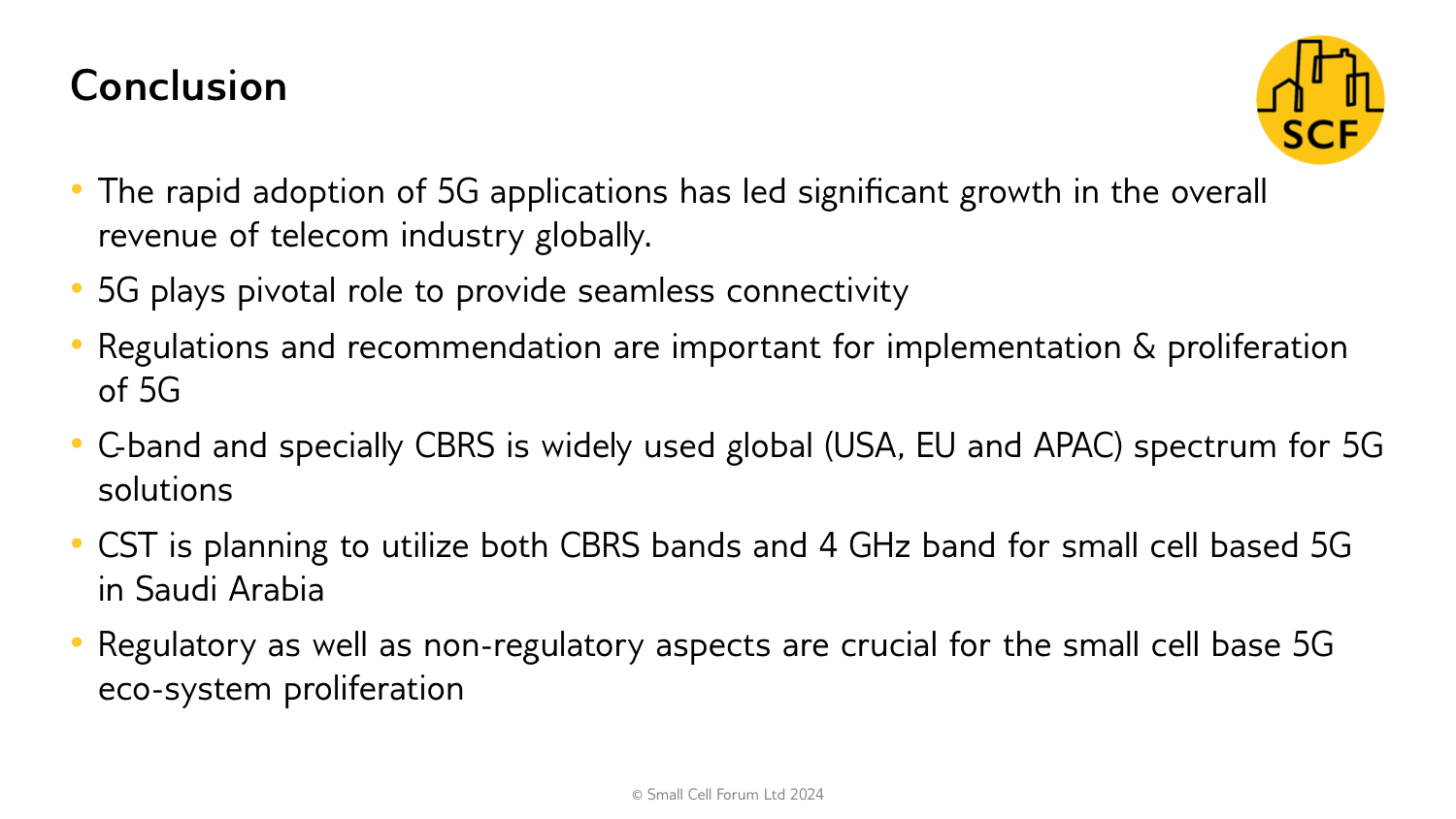

# Conclusion
The rapid adoption of 5G applications has led significant growth in the overall revenue of telecom industry globally.
5G plays pivotal role to provide seamless connectivity
Regulations and recommendation are important for implementation & proliferation of 5G
C-band and specially CBRS is widely used global (USA, EU and APAC) spectrum for 5G solutions
CST is planning to utilize both CBRS bands and 4 GHz band for small cell based 5G in Saudi Arabia
Regulatory as well as non-regulatory aspects are crucial for the small cell base 5G eco-system proliferation

© Small Cell Forum Ltd 2024